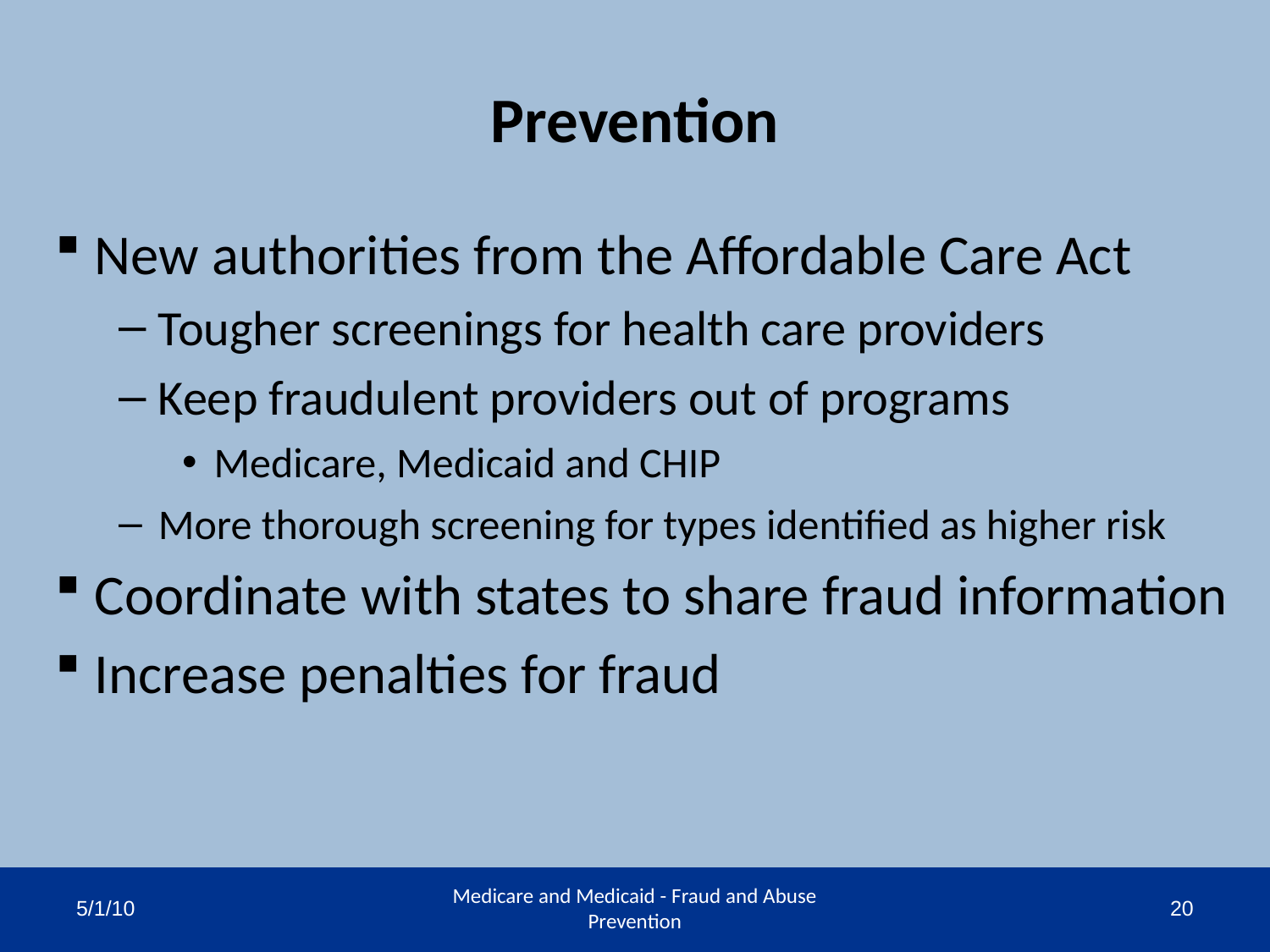

# Prevention
New authorities from the Affordable Care Act
Tougher screenings for health care providers
Keep fraudulent providers out of programs
Medicare, Medicaid and CHIP
More thorough screening for types identified as higher risk
Coordinate with states to share fraud information
Increase penalties for fraud

5/1/10
Medicare and Medicaid - Fraud and Abuse Prevention
20